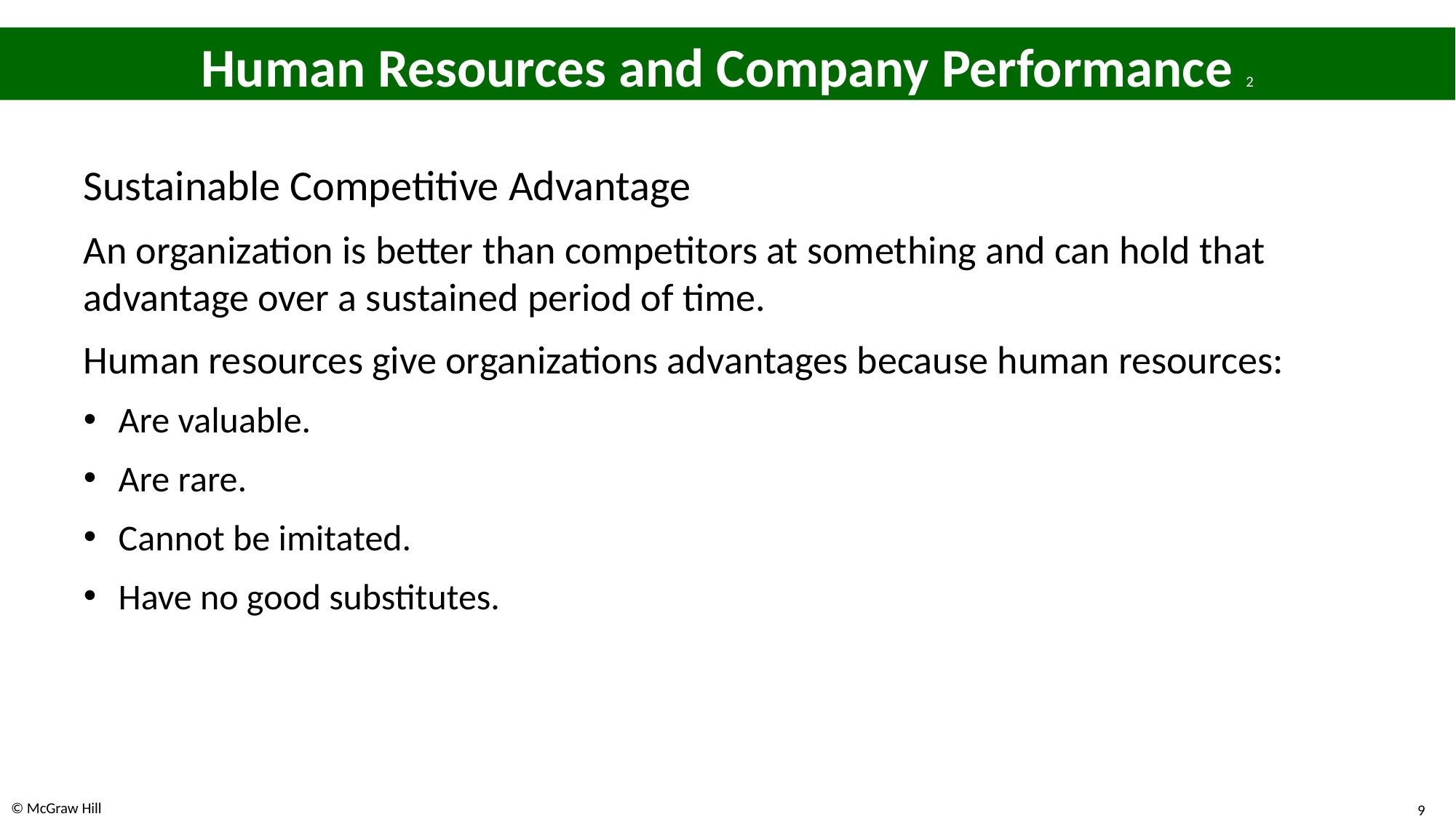

# Human Resources and Company Performance 2
Sustainable Competitive Advantage
An organization is better than competitors at something and can hold that advantage over a sustained period of time.
Human resources give organizations advantages because human resources:
Are valuable.
Are rare.
Cannot be imitated.
Have no good substitutes.